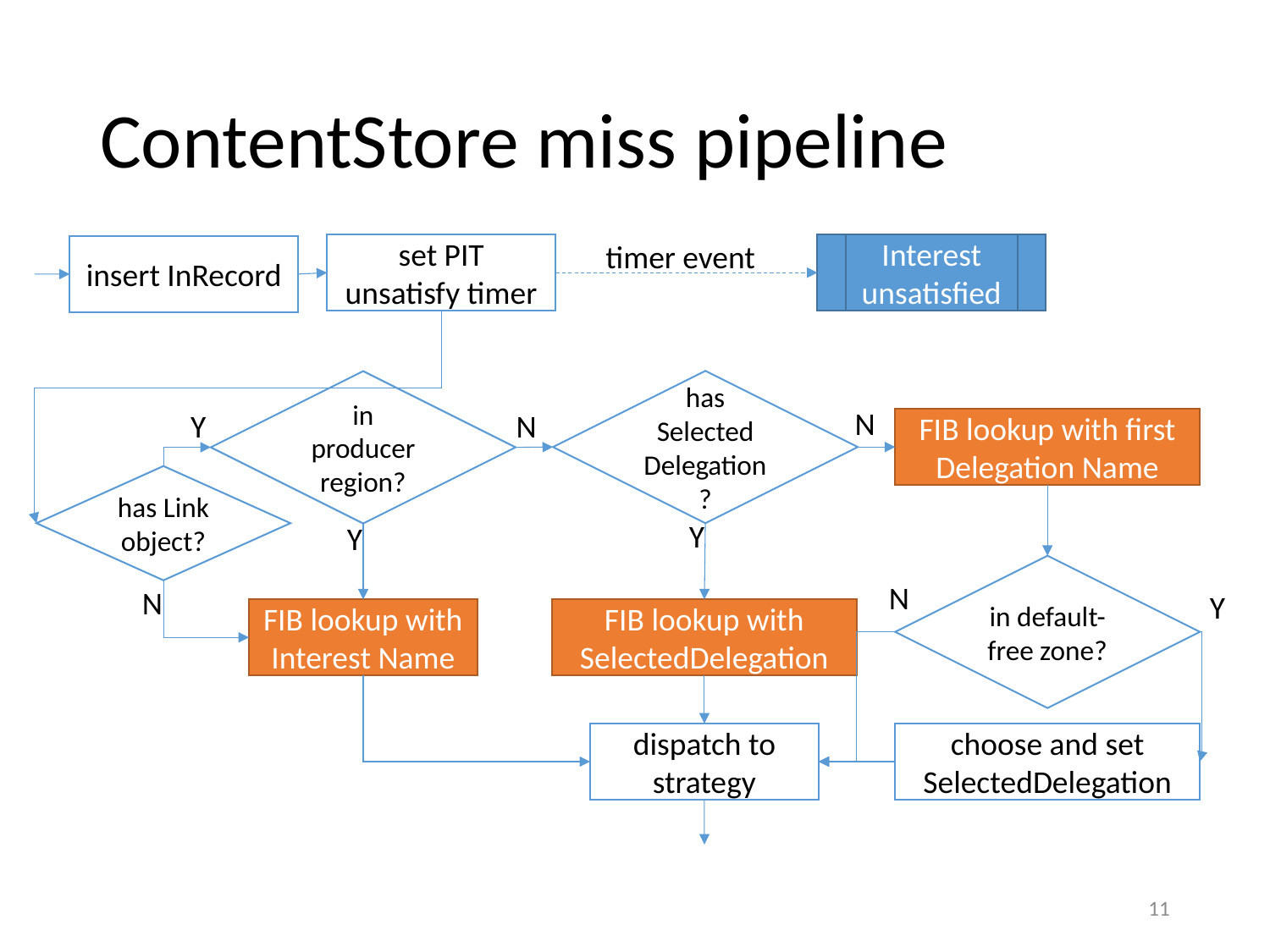

# ContentStore miss pipeline
timer event
set PIT unsatisfy timer
Interest unsatisfied
insert InRecord
has Selected
Delegation?
in producer region?
N
Y
N
FIB lookup with first Delegation Name
has Link object?
Y
Y
in default-free zone?
N
N
Y
FIB lookup with Interest Name
FIB lookup with SelectedDelegation
dispatch to strategy
choose and set SelectedDelegation
11